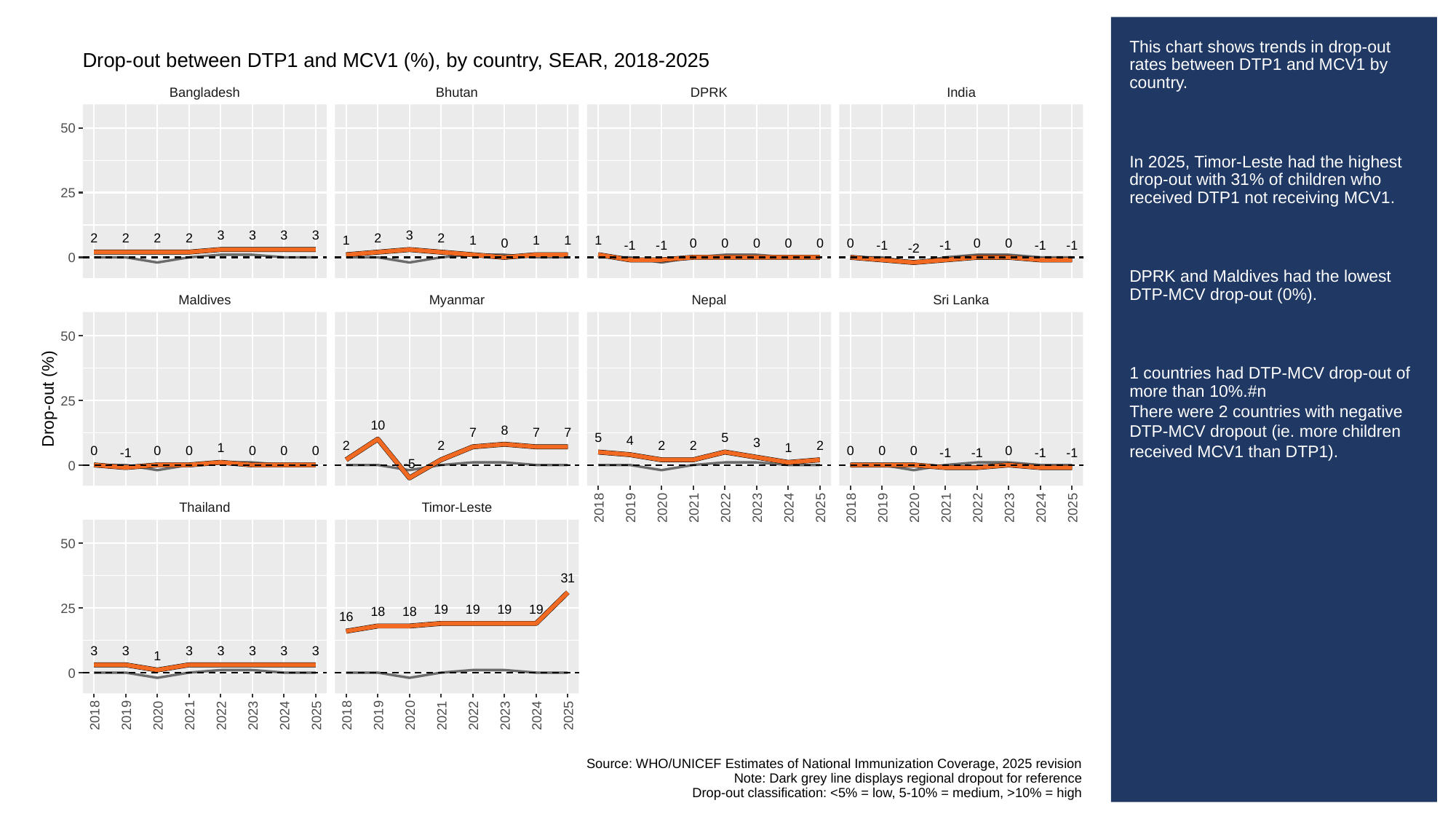

# This chart shows trends in drop-out rates between DTP1 and MCV1 by country.

In 2025, Timor-Leste had the highest drop-out with 31% of children who received DTP1 not receiving MCV1.

DPRK and Maldives had the lowest DTP-MCV drop-out (0%).

1 countries had DTP-MCV drop-out of more than 10%.#n
There were 2 countries with negative DTP-MCV dropout (ie. more children received MCV1 than DTP1).

Drop-out between DTP1 and MCV1 (%), by country, SEAR, 2018-2025
Bangladesh
Bhutan
DPRK
India

50

25

3
3
3
3
3
2
2
2
2
2
2
1
1
1
1
1
0
0
0
0
0
0
0
0
0
-1
-1
-1
-1
-1
-1
-2

0

Maldives
Myanmar
Nepal
Sri Lanka

50

Drop-out (%)
25

10
8
7
7
7
5
5

4
3

2
2
2
2
2
1
1
0
0
0
0
0
0
0
0
0
0
-1
-1
-1
-1
-1

-5
0

Thailand
Timor-Leste
2018
2019
2020
2021
2022
2023
2024
2025
2018
2019
2020
2021
2022
2023
2024
2025

50

31

25
19
19
19
19
18
18

16

3
3
3
3
3
3
3
1

0

2018
2019
2020
2021
2022
2023
2024
2025
2018
2019
2020
2021
2022
2023
2024
2025
Source: WHO/UNICEF Estimates of National Immunization Coverage, 2025 revision
Note: Dark grey line displays regional dropout for reference
Drop-out classification: <5% = low, 5-10% = medium, >10% = high